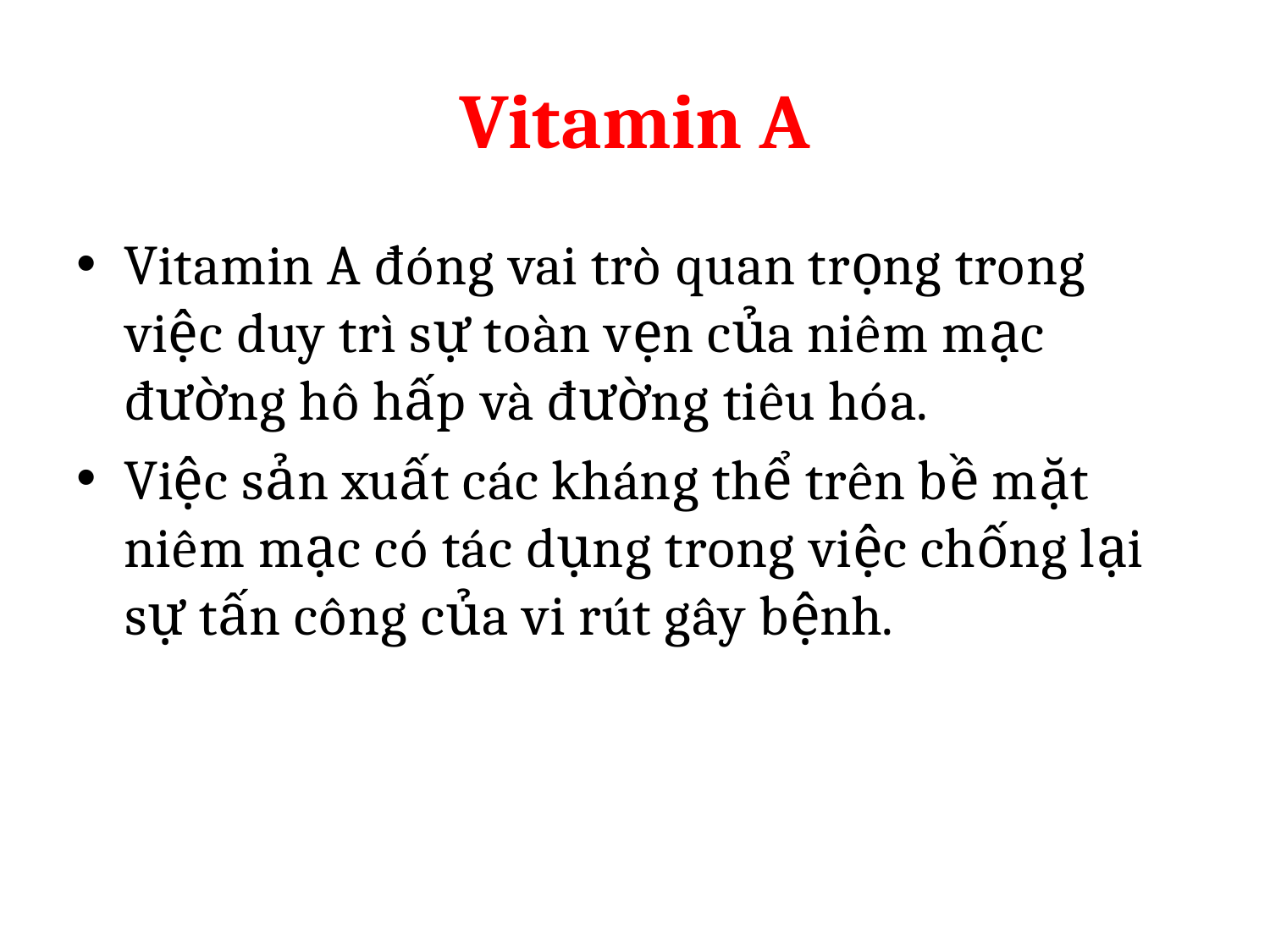

# Vitamin A
Vitamin A đóng vai trò quan trọng trong việc duy trì sự toàn vẹn của niêm mạc đường hô hấp và đường tiêu hóa.
Việc sản xuất các kháng thể trên bề mặt niêm mạc có tác dụng trong việc chống lại sự tấn công của vi rút gây bệnh.